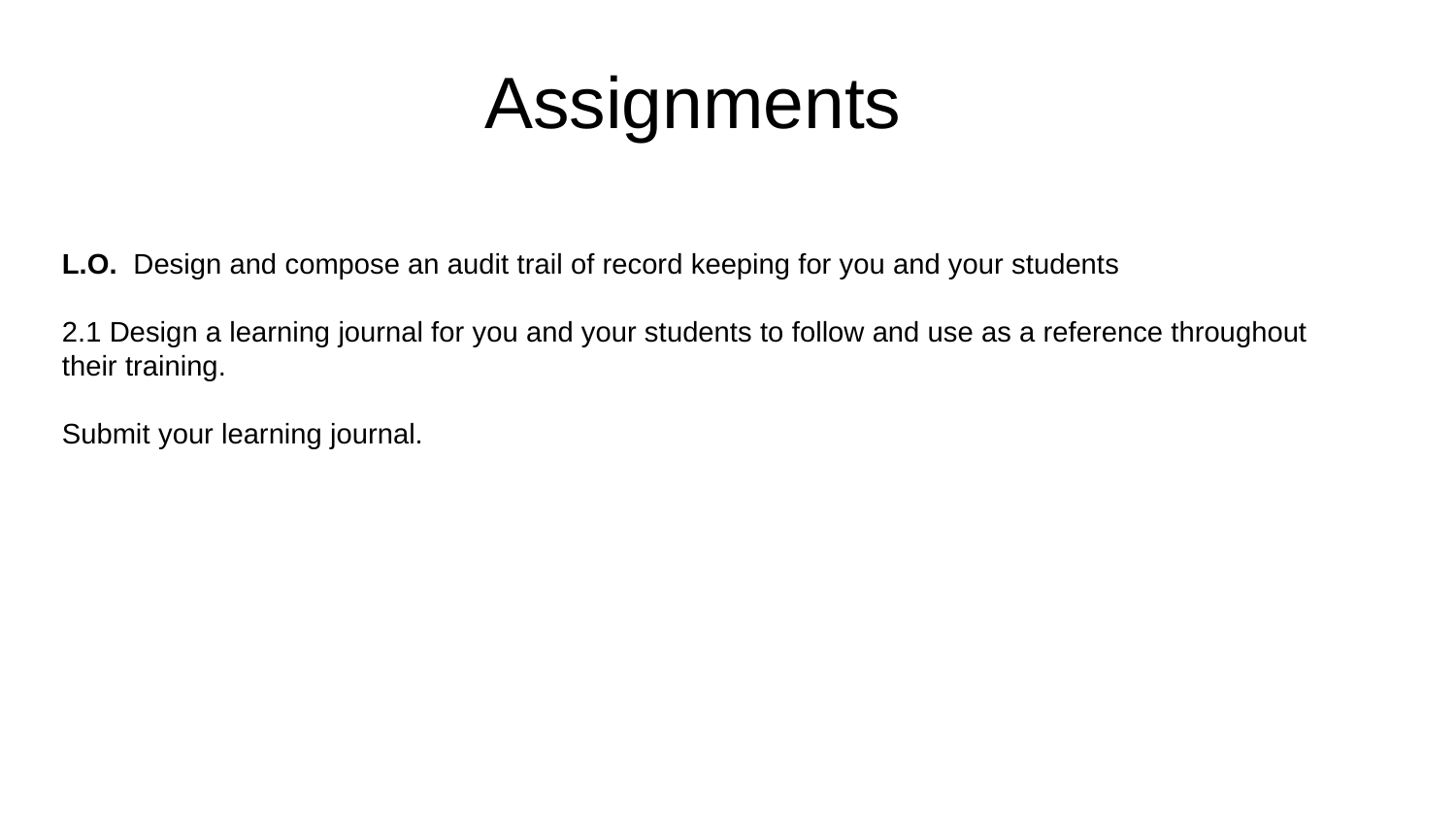

# Assignments
L.O.  Design and compose an audit trail of record keeping for you and your students

2.1 Design a learning journal for you and your students to follow and use as a reference throughout their training.

Submit your learning journal.